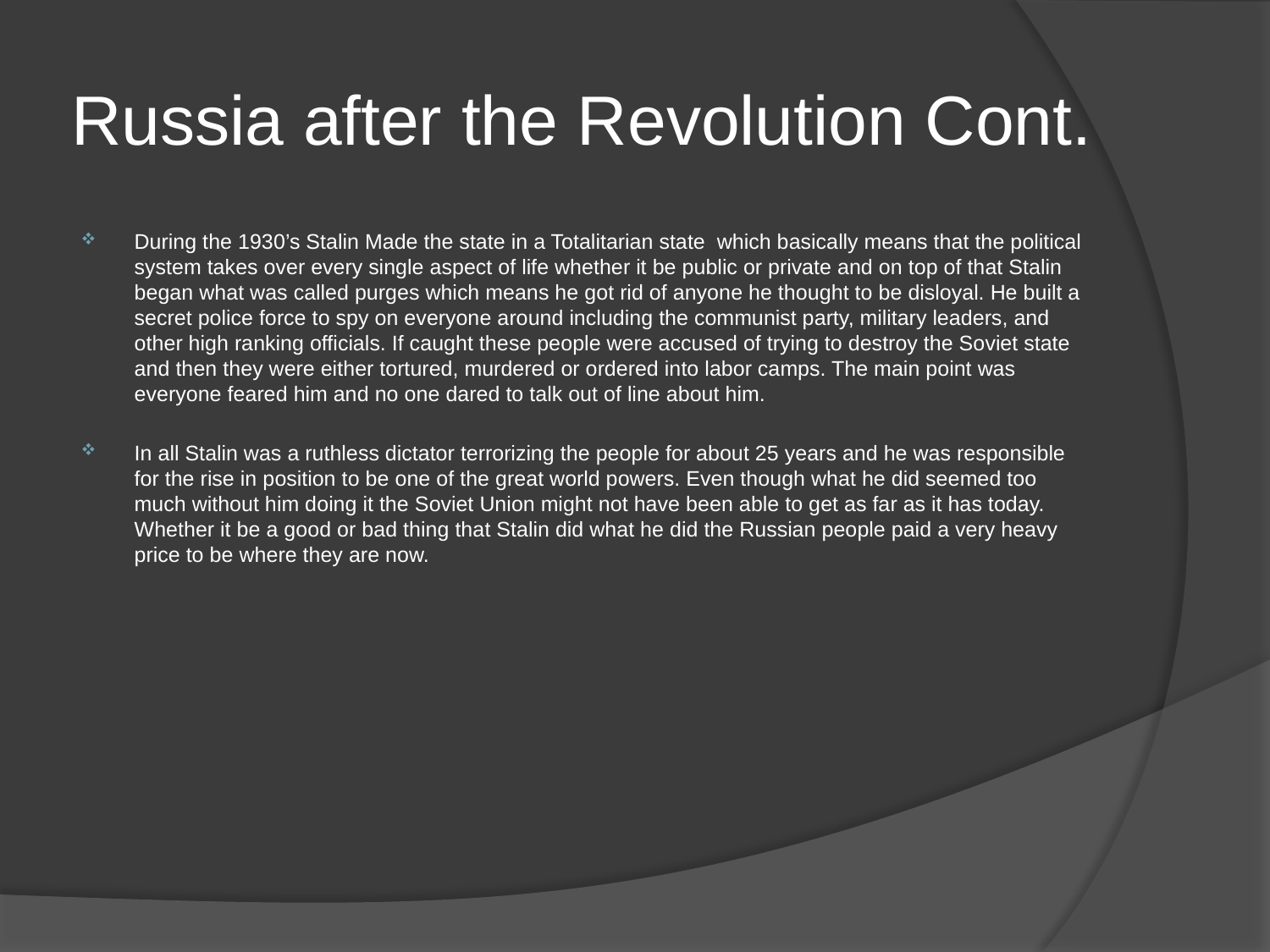

# Russia after the Revolution Cont.
During the 1930’s Stalin Made the state in a Totalitarian state  which basically means that the political system takes over every single aspect of life whether it be public or private and on top of that Stalin began what was called purges which means he got rid of anyone he thought to be disloyal. He built a secret police force to spy on everyone around including the communist party, military leaders, and other high ranking officials. If caught these people were accused of trying to destroy the Soviet state and then they were either tortured, murdered or ordered into labor camps. The main point was everyone feared him and no one dared to talk out of line about him.

In all Stalin was a ruthless dictator terrorizing the people for about 25 years and he was responsible for the rise in position to be one of the great world powers. Even though what he did seemed too much without him doing it the Soviet Union might not have been able to get as far as it has today. Whether it be a good or bad thing that Stalin did what he did the Russian people paid a very heavy price to be where they are now.